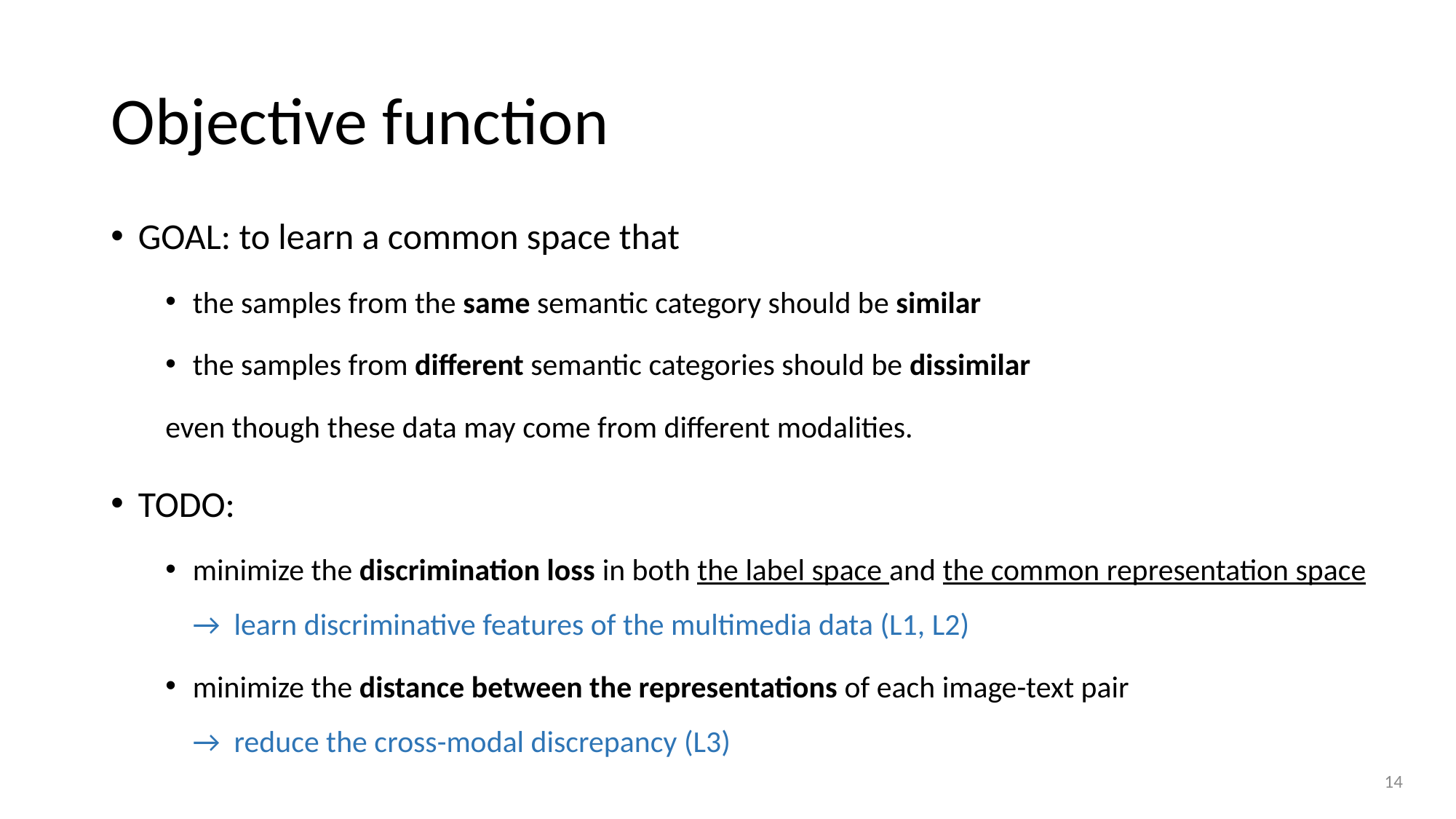

# Objective function
GOAL: to learn a common space that
the samples from the same semantic category should be similar
the samples from different semantic categories should be dissimilar
even though these data may come from different modalities.
TODO:
minimize the discrimination loss in both the label space and the common representation space
→  learn discriminative features of the multimedia data (L1, L2)
minimize the distance between the representations of each image-text pair
→  reduce the cross-modal discrepancy (L3)
14